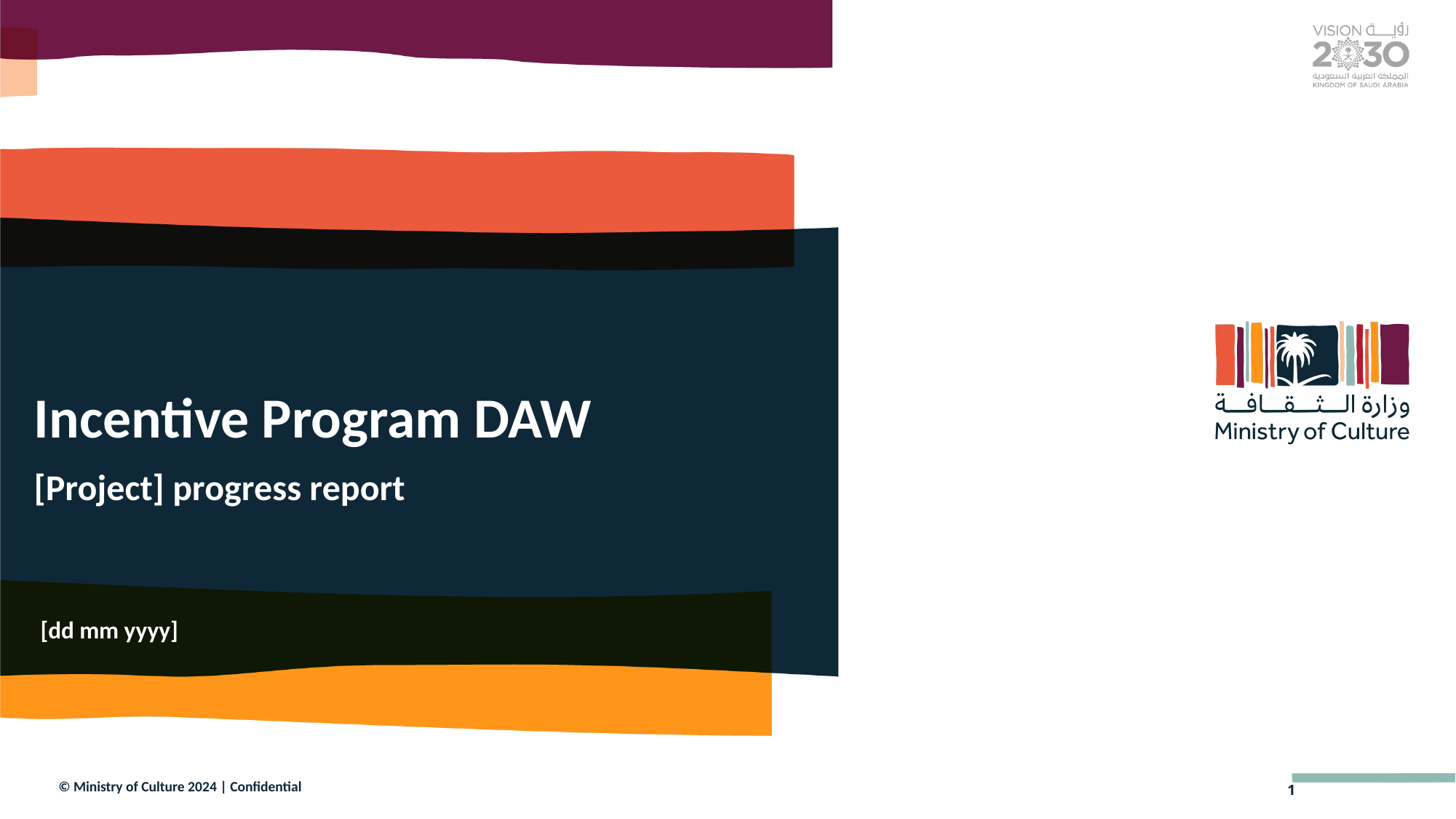

# Incentive Program DAW [Project] progress report

[dd mm yyyy]
1